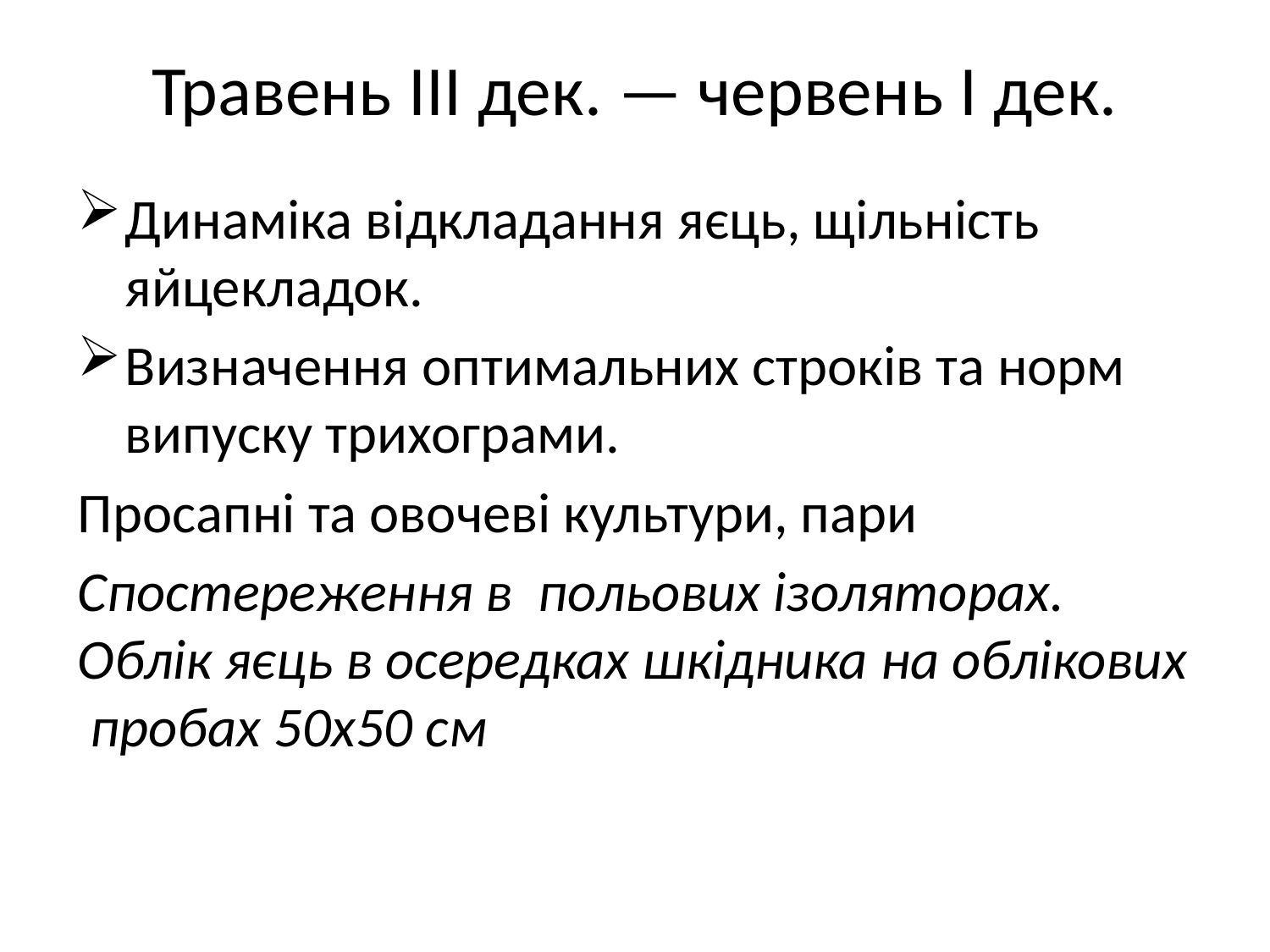

# Травень III дек. — червень І дек.
Динаміка відкладання яєць, щільність яйцекладок.
Визначення оптимальних строків та норм випуску трихограми.
Просапні та овочеві культури, пари
Спостереження в  польових ізоляторах. Облік яєць в осередках шкідника на облікових  пробах 50x50 см